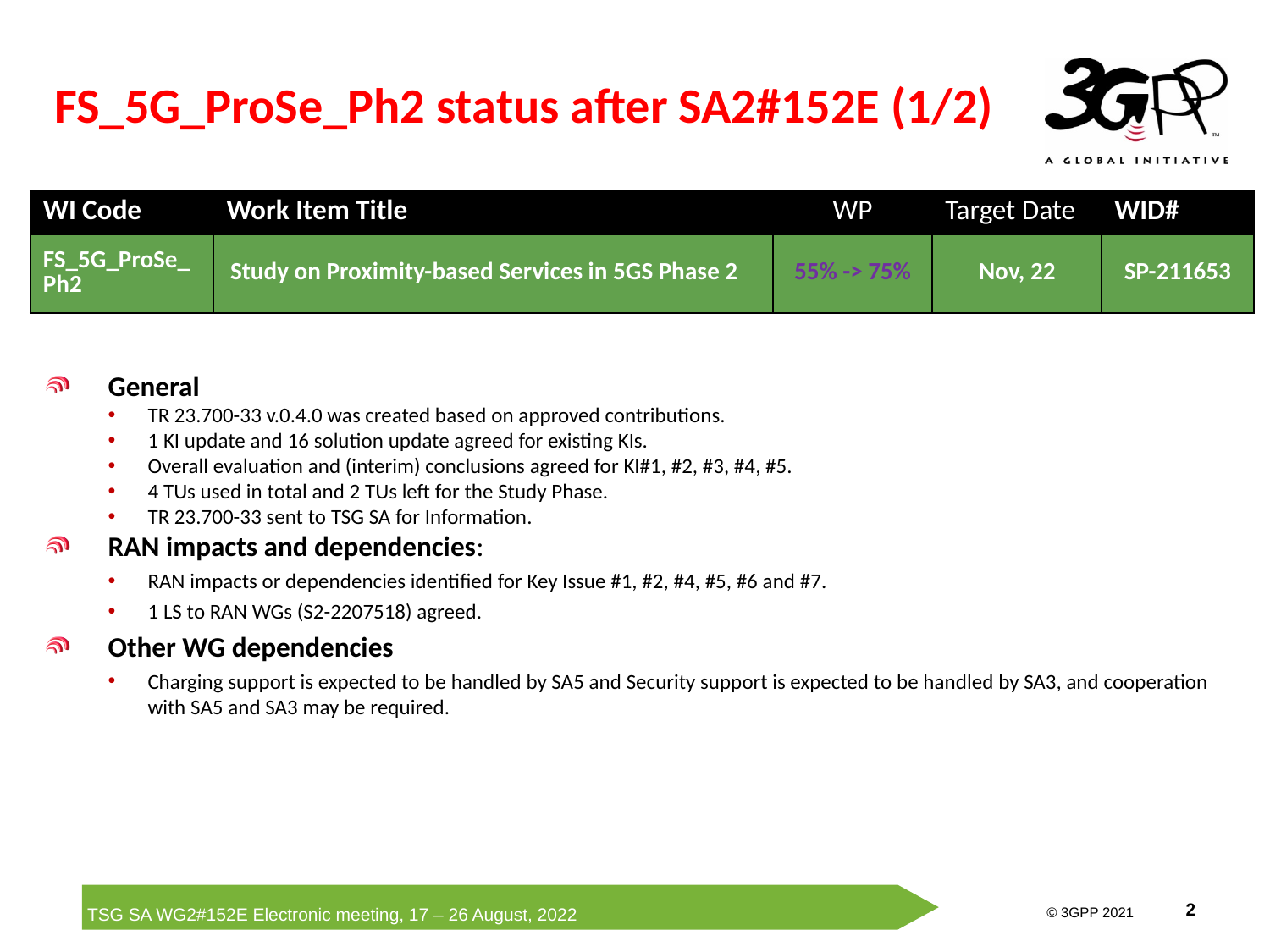

# FS_5G_ProSe_Ph2 status after SA2#152E (1/2)
| WI Code | Work Item Title | WP | Target Date | WID# |
| --- | --- | --- | --- | --- |
| FS\_5G\_ProSe\_Ph2 | Study on Proximity-based Services in 5GS Phase 2 | 55% -> 75% | Nov, 22 | SP-211653 |
General
TR 23.700-33 v.0.4.0 was created based on approved contributions.
1 KI update and 16 solution update agreed for existing KIs.
Overall evaluation and (interim) conclusions agreed for KI#1, #2, #3, #4, #5.
4 TUs used in total and 2 TUs left for the Study Phase.
TR 23.700-33 sent to TSG SA for Information.
RAN impacts and dependencies:
RAN impacts or dependencies identified for Key Issue #1, #2, #4, #5, #6 and #7.
1 LS to RAN WGs (S2-2207518) agreed.
Other WG dependencies
Charging support is expected to be handled by SA5 and Security support is expected to be handled by SA3, and cooperation with SA5 and SA3 may be required.